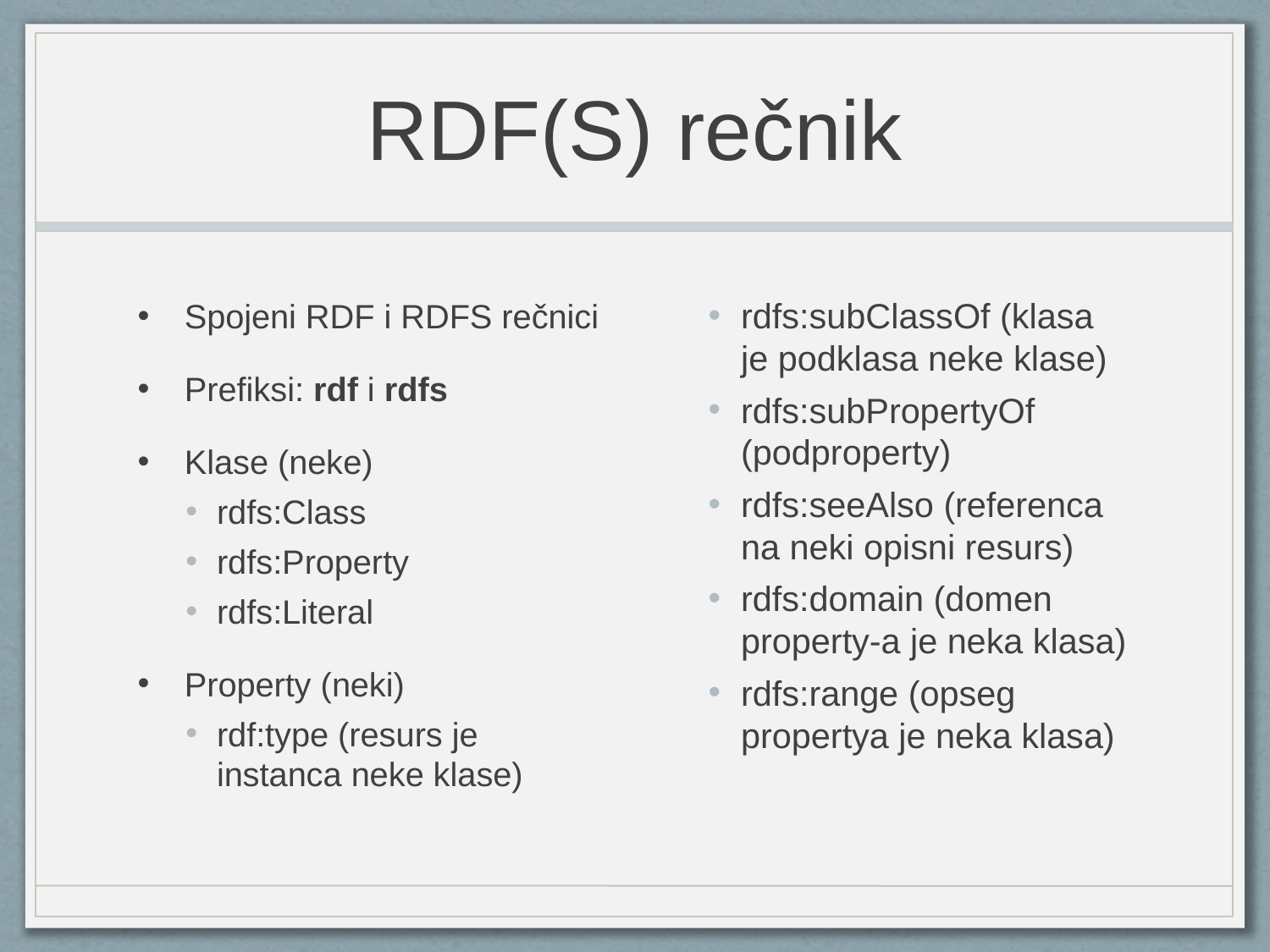

# RDF(S) rečnik
rdfs:subClassOf (klasa je podklasa neke klase)
rdfs:subPropertyOf (podproperty)
rdfs:seeAlso (referenca na neki opisni resurs)
rdfs:domain (domen property-a je neka klasa)
rdfs:range (opseg propertya je neka klasa)
Spojeni RDF i RDFS rečnici
Prefiksi: rdf i rdfs
Klase (neke)
rdfs:Class
rdfs:Property
rdfs:Literal
Property (neki)
rdf:type (resurs je instanca neke klase)